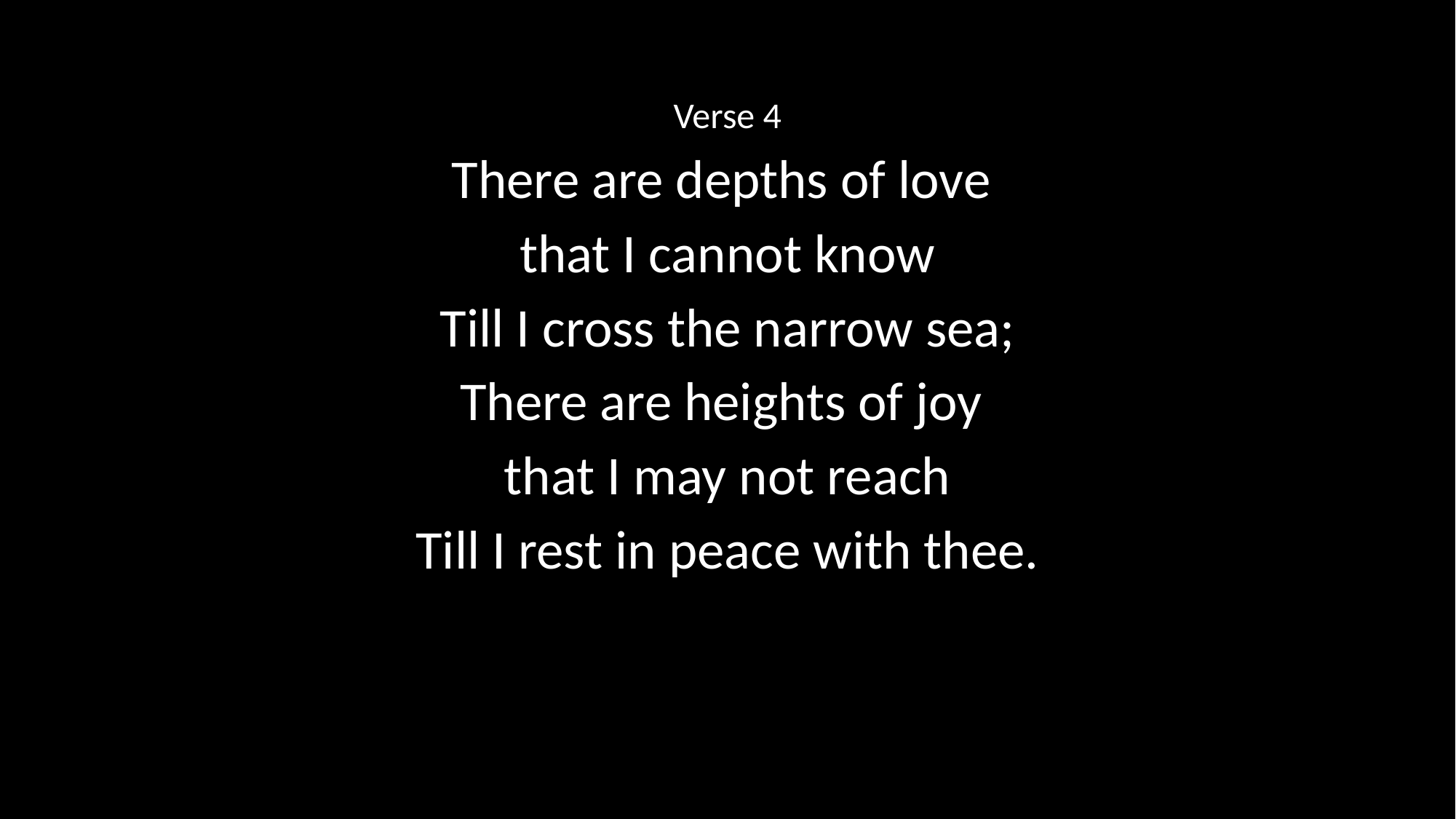

Verse 4
There are depths of love
that I cannot know
Till I cross the narrow sea;
There are heights of joy
that I may not reach
Till I rest in peace with thee.